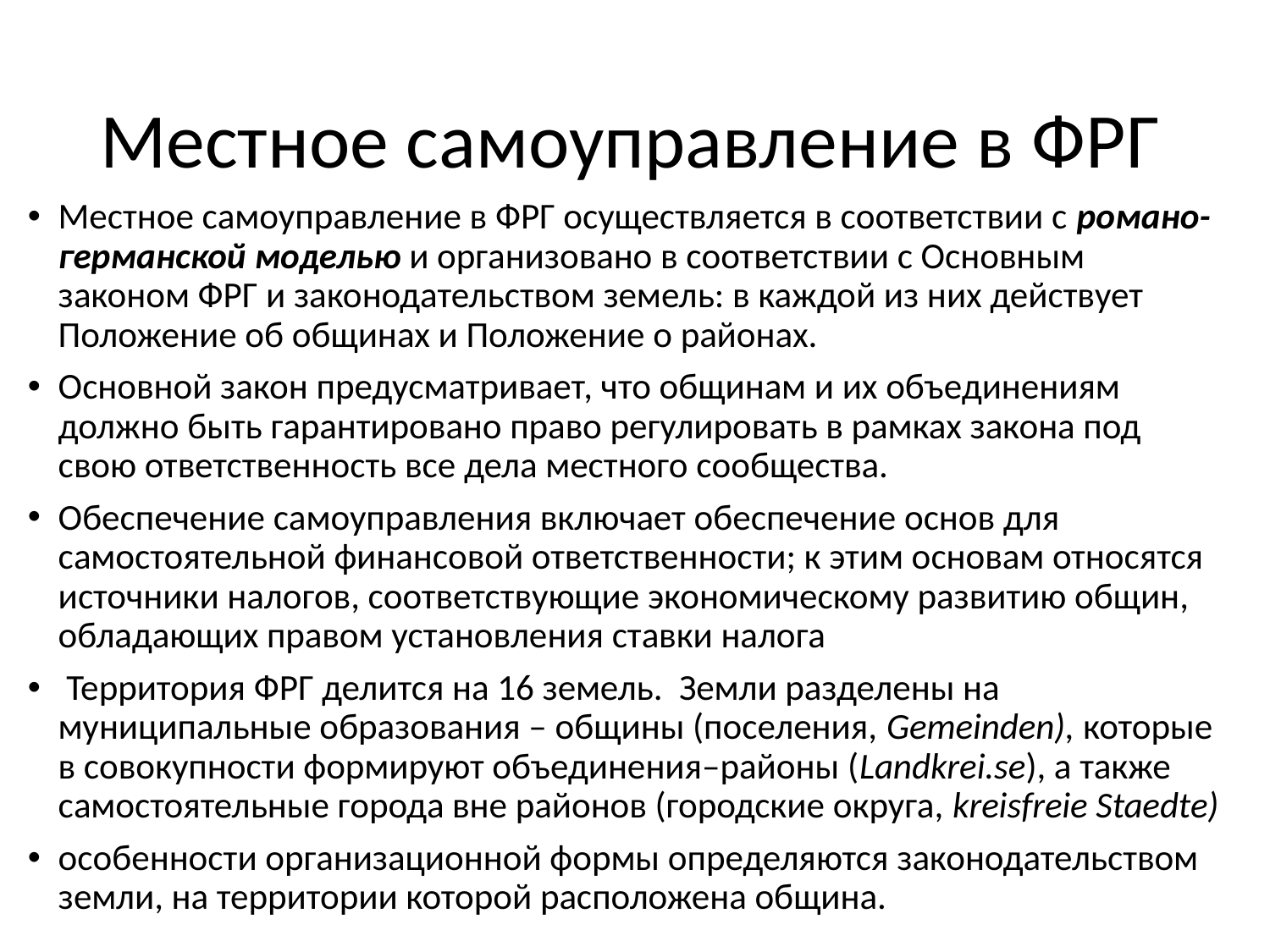

# Местное самоуправление в ФРГ
Местное самоуправление в ФРГ осуществляется в соответствии с романо-германской моделью и организовано в соответствии с Основным законом ФРГ и законодательством земель: в каждой из них действует Положение об общинах и Положение о районах.
Основной закон предусматривает, что общинам и их объединениям должно быть гарантировано право регулировать в рамках закона под свою ответственность все дела местного сообщества.
Обеспечение самоуправления включает обеспечение основ для самостоятельной финансовой ответственности; к этим основам относятся источники налогов, соответствующие экономическому развитию общин, обладающих правом установления ставки налога
 Территория ФРГ делится на 16 земель.  Земли разделены на муниципальные образования – общины (поселения, Gemeinden), которые в совокупности формируют объединения–районы (Landkrei.se), а также самостоятельные города вне районов (городские округа, kreisfreie Staedte)
особенности организационной формы определяются законодательством земли, на территории которой расположена община.